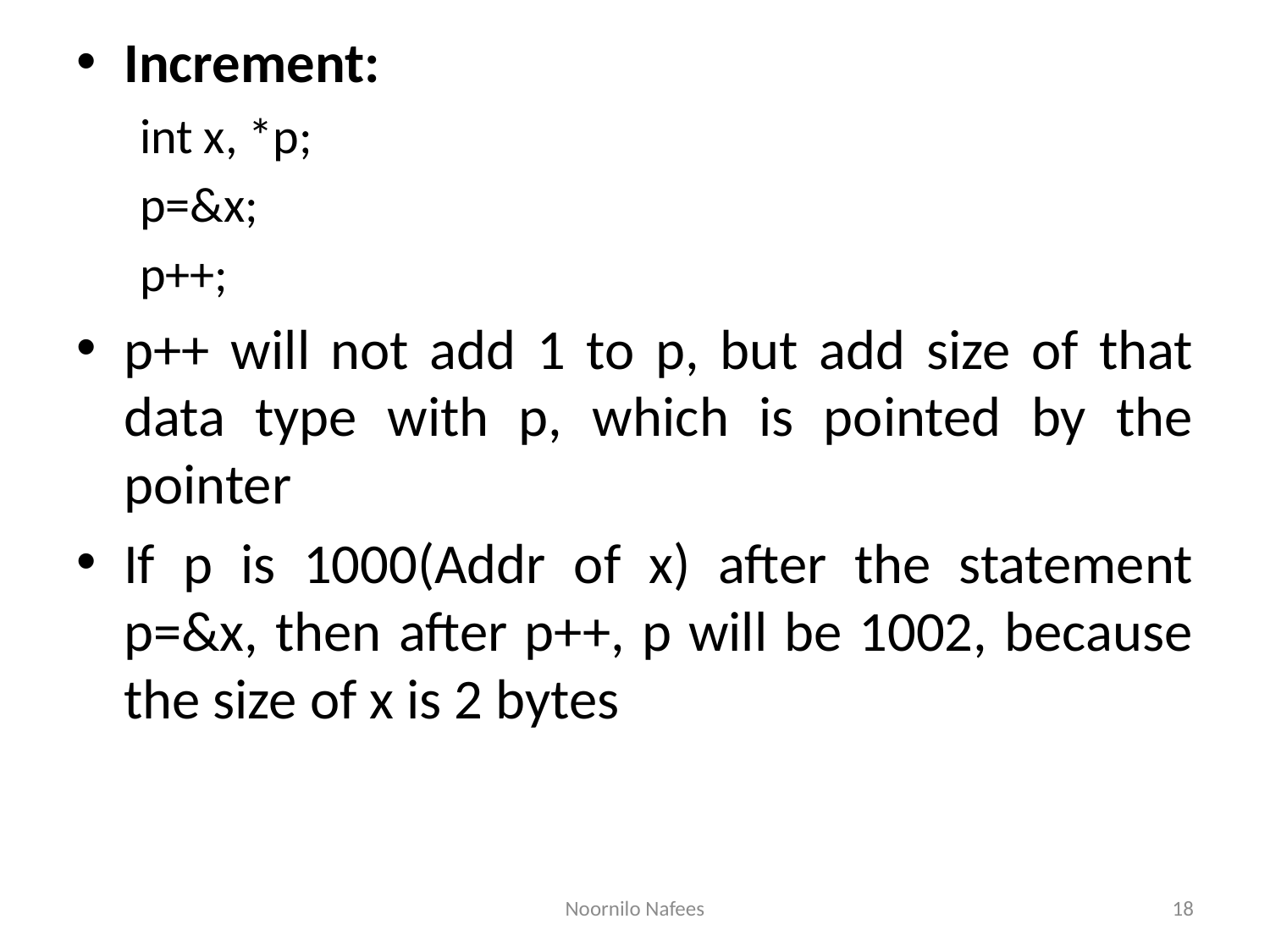

Increment:
int x, *p;
p=&x;
p++;
p++ will not add 1 to p, but add size of that data type with p, which is pointed by the pointer
If p is 1000(Addr of x) after the statement p=&x, then after p++, p will be 1002, because the size of x is 2 bytes
Noornilo Nafees
18